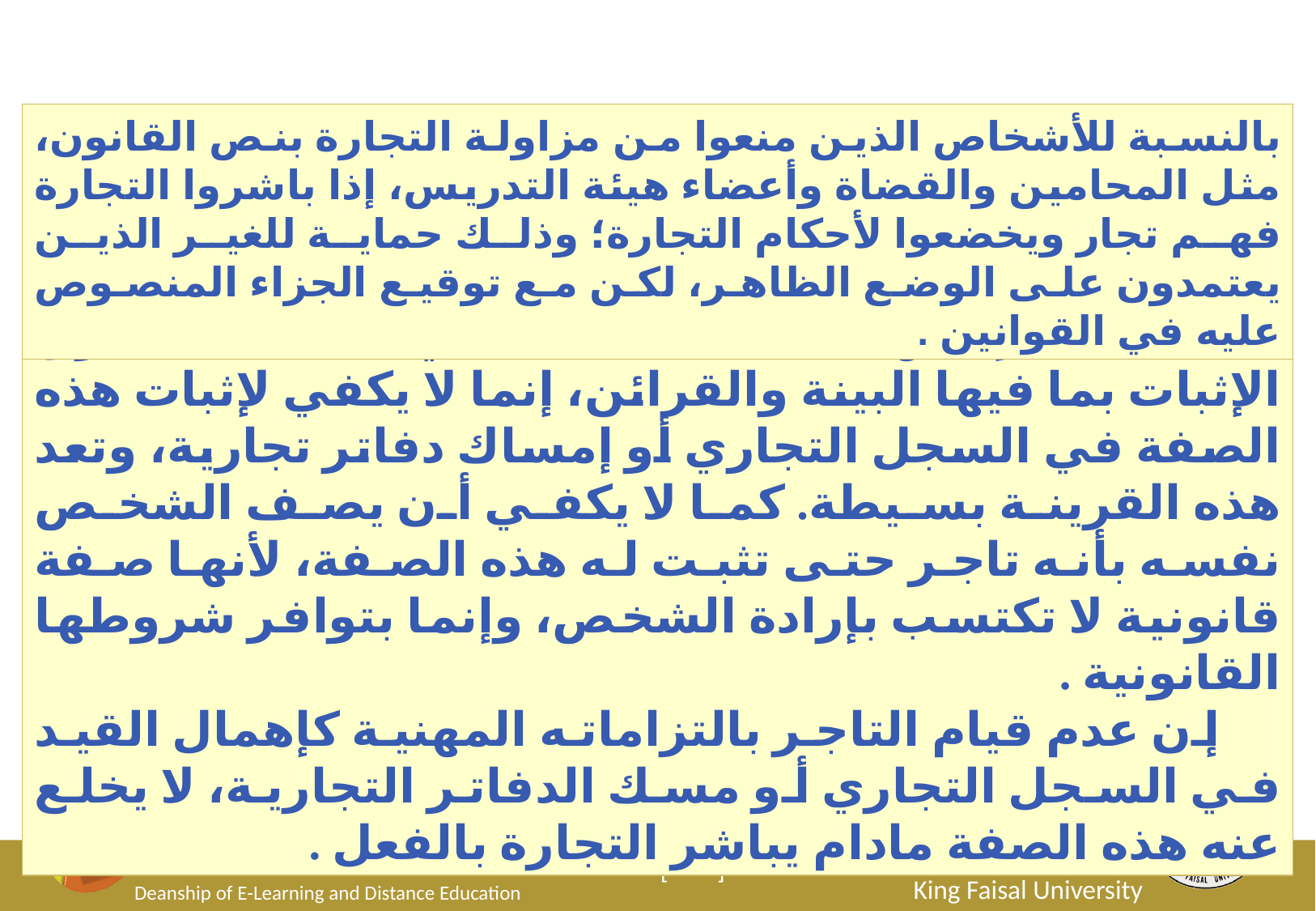

بالنسبة للأشخاص الذين منعوا من مزاولة التجارة بنص القانون، مثل المحامين والقضاة وأعضاء هيئة التدريس، إذا باشروا التجارة فهم تجار ويخضعوا لأحكام التجارة؛ وذلك حماية للغير الذين يعتمدون على الوضع الظاهر، لكن مع توقيع الجزاء المنصوص عليه في القوانين .
لما كان الأصل أن الشخص غير تاجر، وعلى من يدعي هذه الصفة إثباتها، له أن يسلك في ذلك كافة طرق الإثبات بما فيها البينة والقرائن، إنما لا يكفي لإثبات هذه الصفة في السجل التجاري أو إمساك دفاتر تجارية، وتعد هذه القرينة بسيطة. كما لا يكفي أن يصف الشخص نفسه بأنه تاجر حتى تثبت له هذه الصفة، لأنها صفة قانونية لا تكتسب بإرادة الشخص، وإنما بتوافر شروطها القانونية .
إن عدم قيام التاجر بالتزاماته المهنية كإهمال القيد في السجل التجاري أو مسك الدفاتر التجارية، لا يخلع عنه هذه الصفة مادام يباشر التجارة بالفعل .